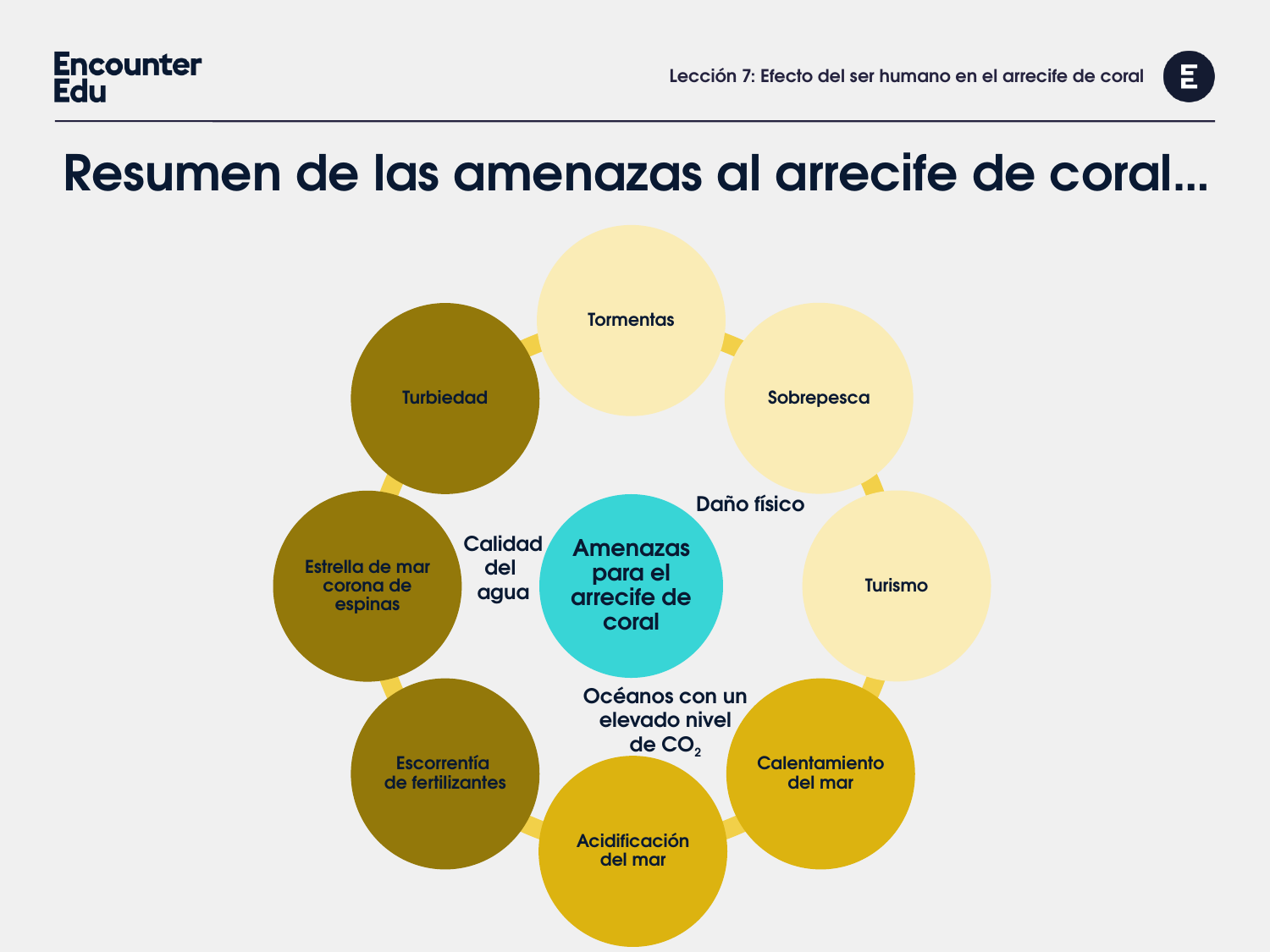

# Lección 7: Efecto del ser humano en el arrecife de coral
Resumen de las amenazas al arrecife de coral…
Amenazas para el arrecife de coral
Tormentas
Sobrepesca
Turismo
Calentamiento del mar
Acidificación del mar
Escorrentía
de fertilizantes
Estrella de mar corona de espinas
Turbiedad
Daño físico
Calidad del
agua
Océanos con un elevado nivel
de CO2